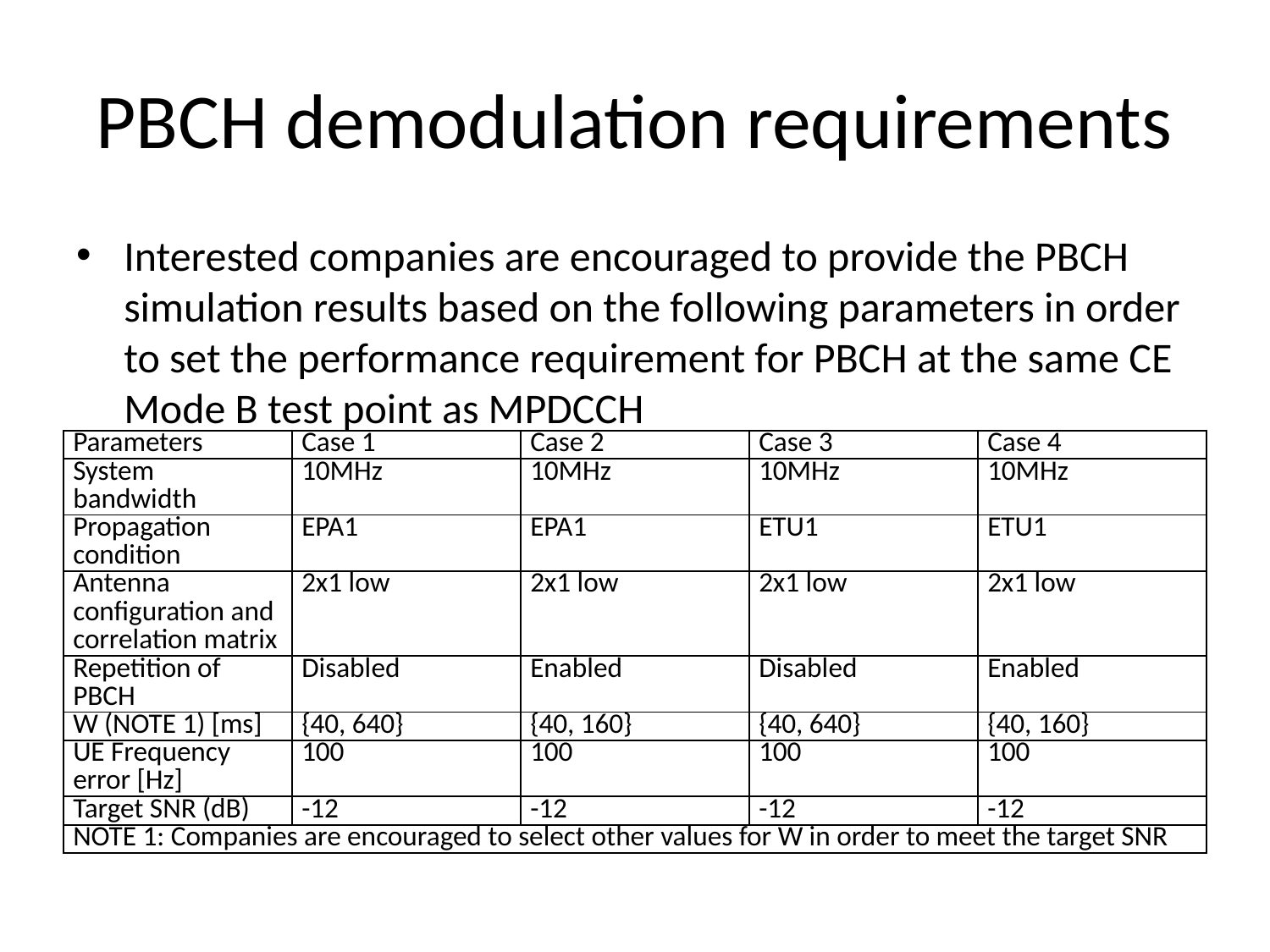

# PBCH demodulation requirements
Interested companies are encouraged to provide the PBCH simulation results based on the following parameters in order to set the performance requirement for PBCH at the same CE Mode B test point as MPDCCH
| Parameters | Case 1 | Case 2 | Case 3 | Case 4 |
| --- | --- | --- | --- | --- |
| System bandwidth | 10MHz | 10MHz | 10MHz | 10MHz |
| Propagation condition | EPA1 | EPA1 | ETU1 | ETU1 |
| Antenna configuration and correlation matrix | 2x1 low | 2x1 low | 2x1 low | 2x1 low |
| Repetition of PBCH | Disabled | Enabled | Disabled | Enabled |
| W (NOTE 1) [ms] | {40, 640} | {40, 160} | {40, 640} | {40, 160} |
| UE Frequency error [Hz] | 100 | 100 | 100 | 100 |
| Target SNR (dB) | -12 | -12 | -12 | -12 |
| NOTE 1: Companies are encouraged to select other values for W in order to meet the target SNR |  |  |  |  |